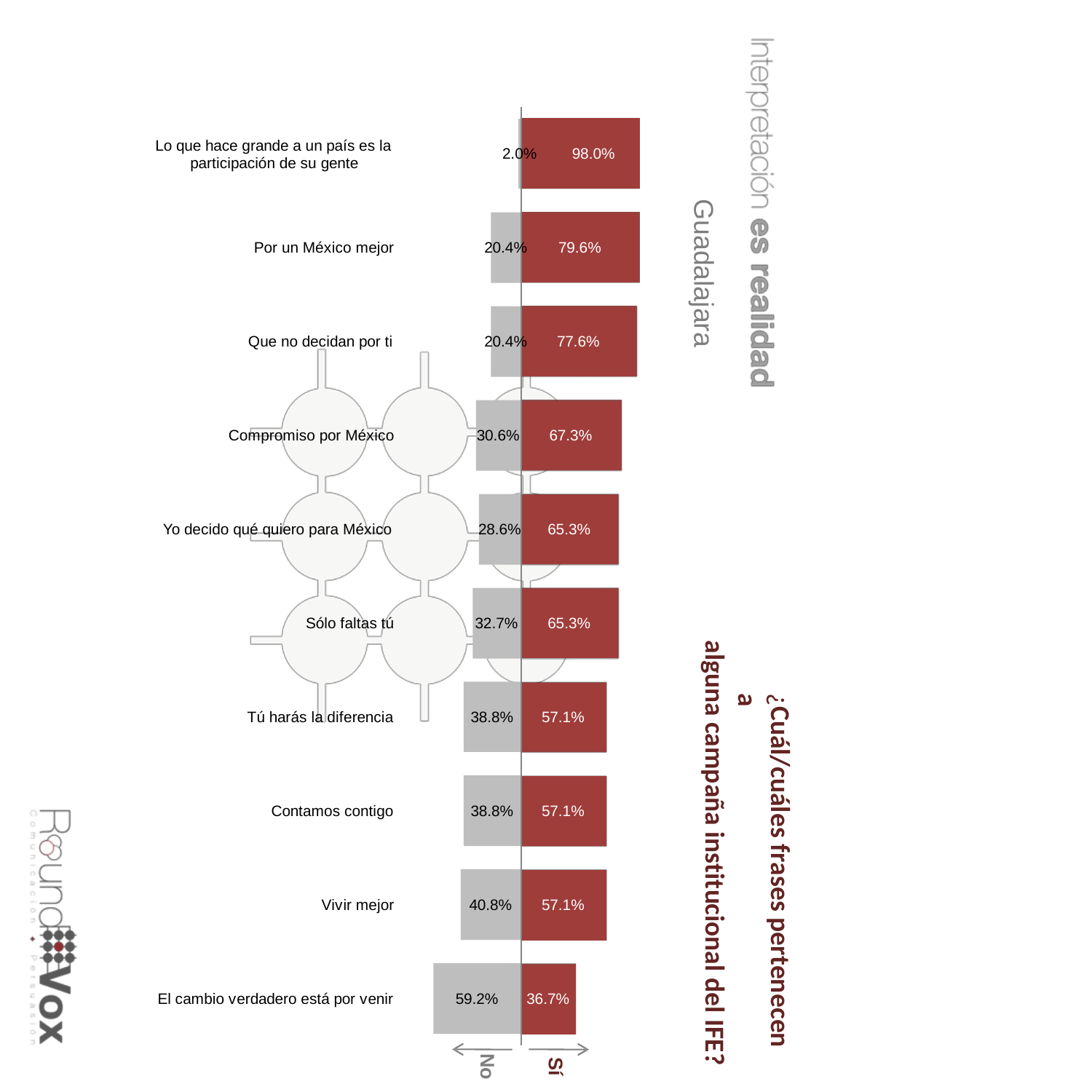

Lo que hace grande a un país es la participación de su gente
2.0%
98.0%
Guadalajara

Por un México mejor
20.4%
79.6%

Que no decidan por ti
20.4%
77.6%

Compromiso por México
30.6%
67.3%

Yo decido qué quiero para México
28.6%
65.3%

Sólo faltas tú
32.7%
65.3%
¿Cuál/cuáles frases pertenecen a
alguna campaña institucional del IFE?

Tú harás la diferencia
38.8%
57.1%

Contamos contigo
38.8%
57.1%

Vivir mejor
40.8%
57.1%

El cambio verdadero está por venir
59.2%
36.7%

No
Sí